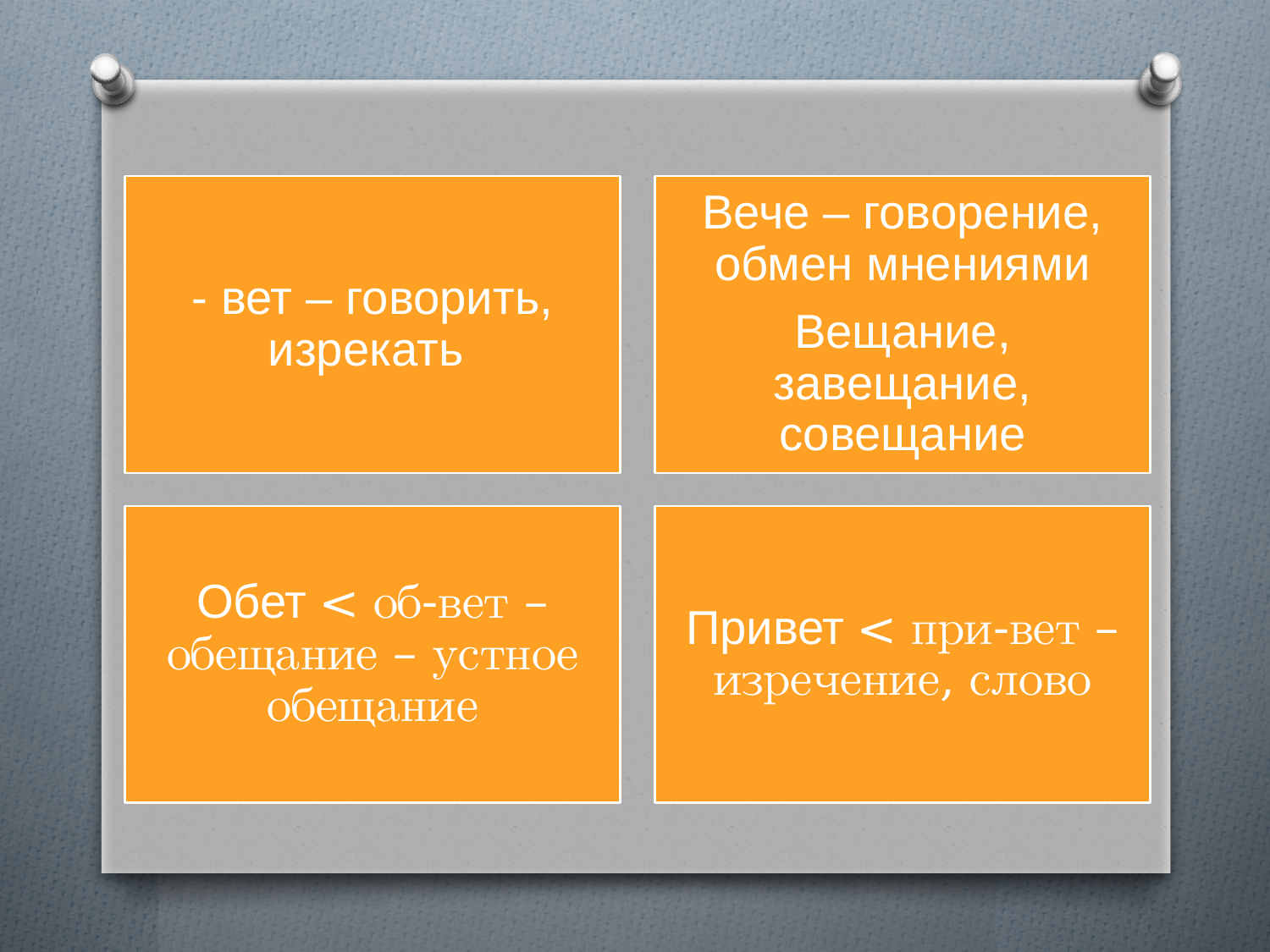

Привет < при-вет – изречение, слово
- вет – говорить, изрекать
Вече – говорение, обмен мнениями
Вещание, завещание, совещание
Обет < об-вет – обещание – устное обещание